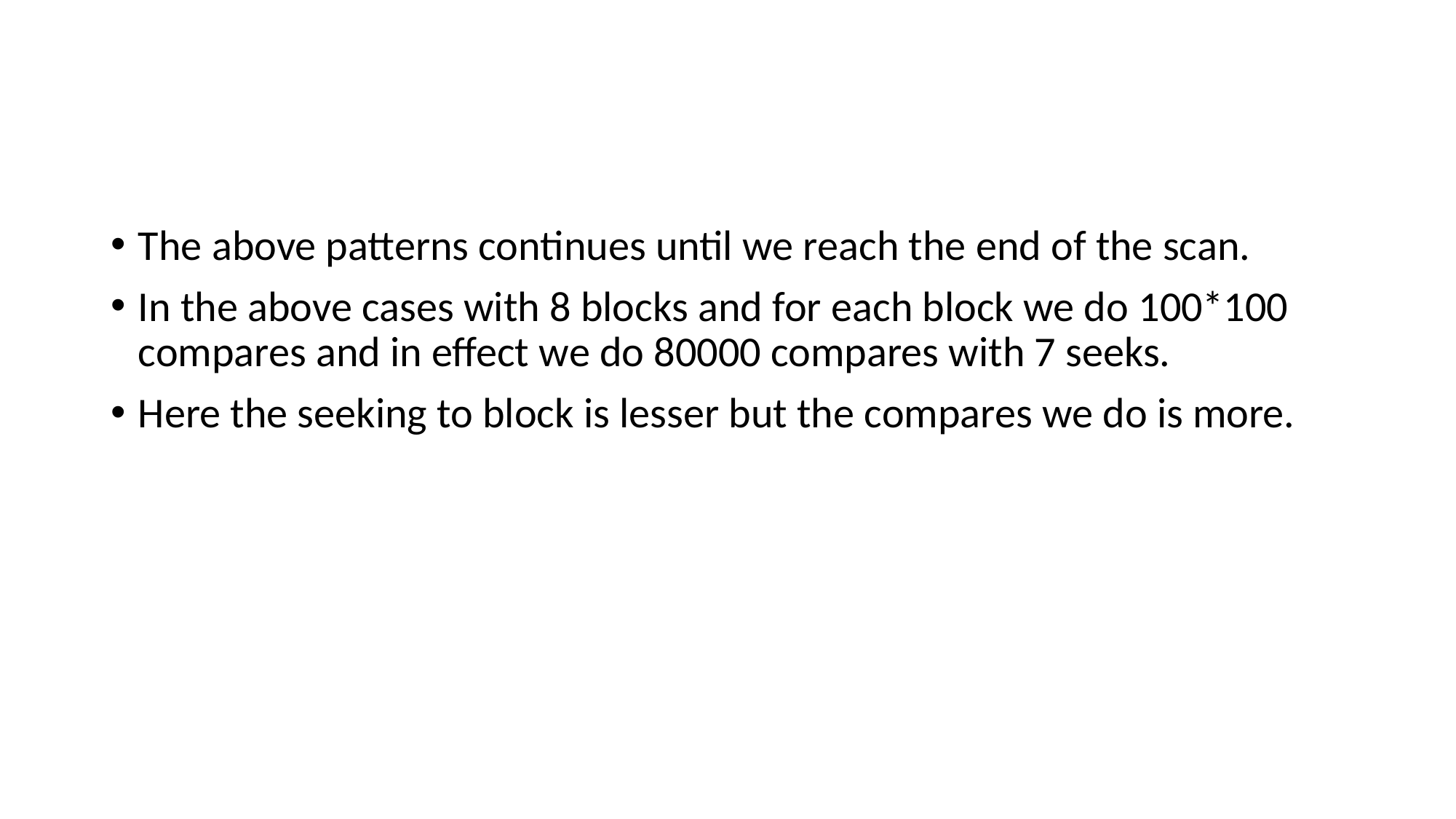

#
The above patterns continues until we reach the end of the scan.
In the above cases with 8 blocks and for each block we do 100*100 compares and in effect we do 80000 compares with 7 seeks.
Here the seeking to block is lesser but the compares we do is more.